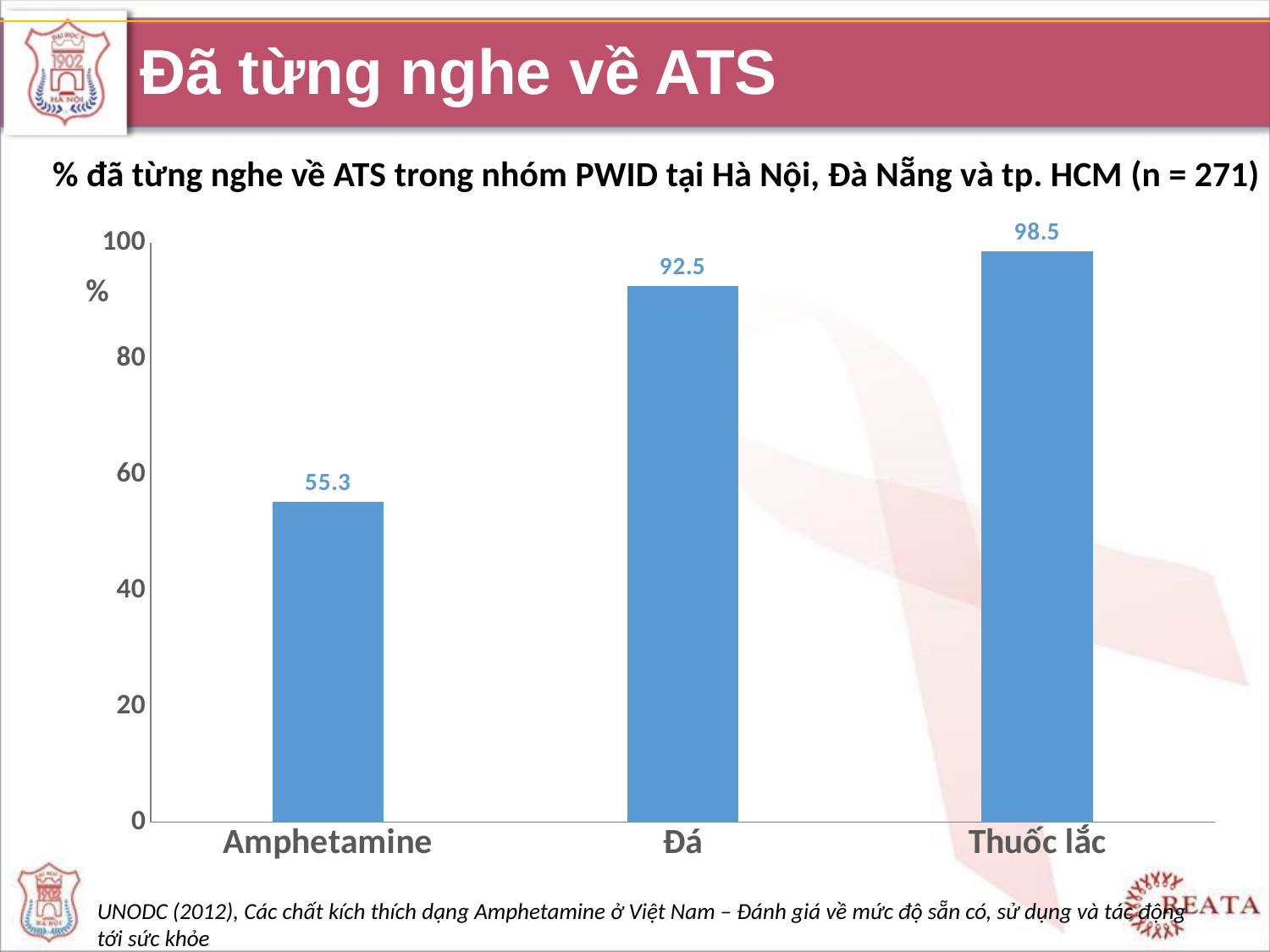

# Đã từng nghe về ATS
% đã từng nghe về ATS trong nhóm PWID tại Hà Nội, Đà Nẵng và tp. HCM (n = 271)

### Chart

| Category | Series 1 |
|---|---|
| Amphetamine | 55.3 |
| Đá | 92.5 |
| Thuốc lắc | 98.5 |
UNODC (2012), Các chất kích thích dạng Amphetamine ở Việt Nam – Đánh giá về mức độ sẵn có, sử dụng và tác động tới sức khỏe